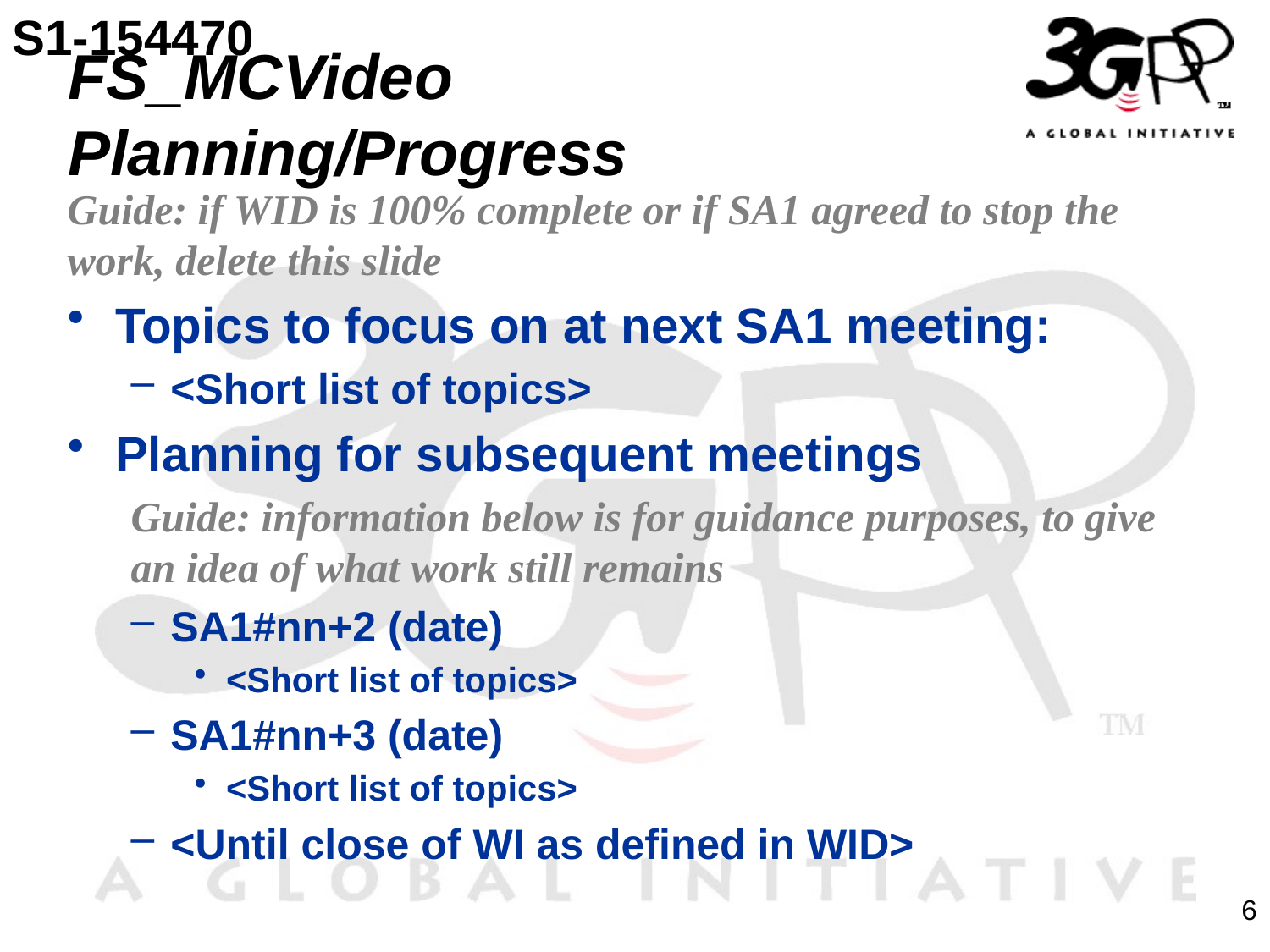

S1-154470
# FS_MCVideo Planning/Progress
Guide: if WID is 100% complete or if SA1 agreed to stop the work, delete this slide
Topics to focus on at next SA1 meeting:
<Short list of topics>
Planning for subsequent meetings
Guide: information below is for guidance purposes, to give an idea of what work still remains
SA1#nn+2 (date)
<Short list of topics>
SA1#nn+3 (date)
<Short list of topics>
<Until close of WI as defined in WID>
6